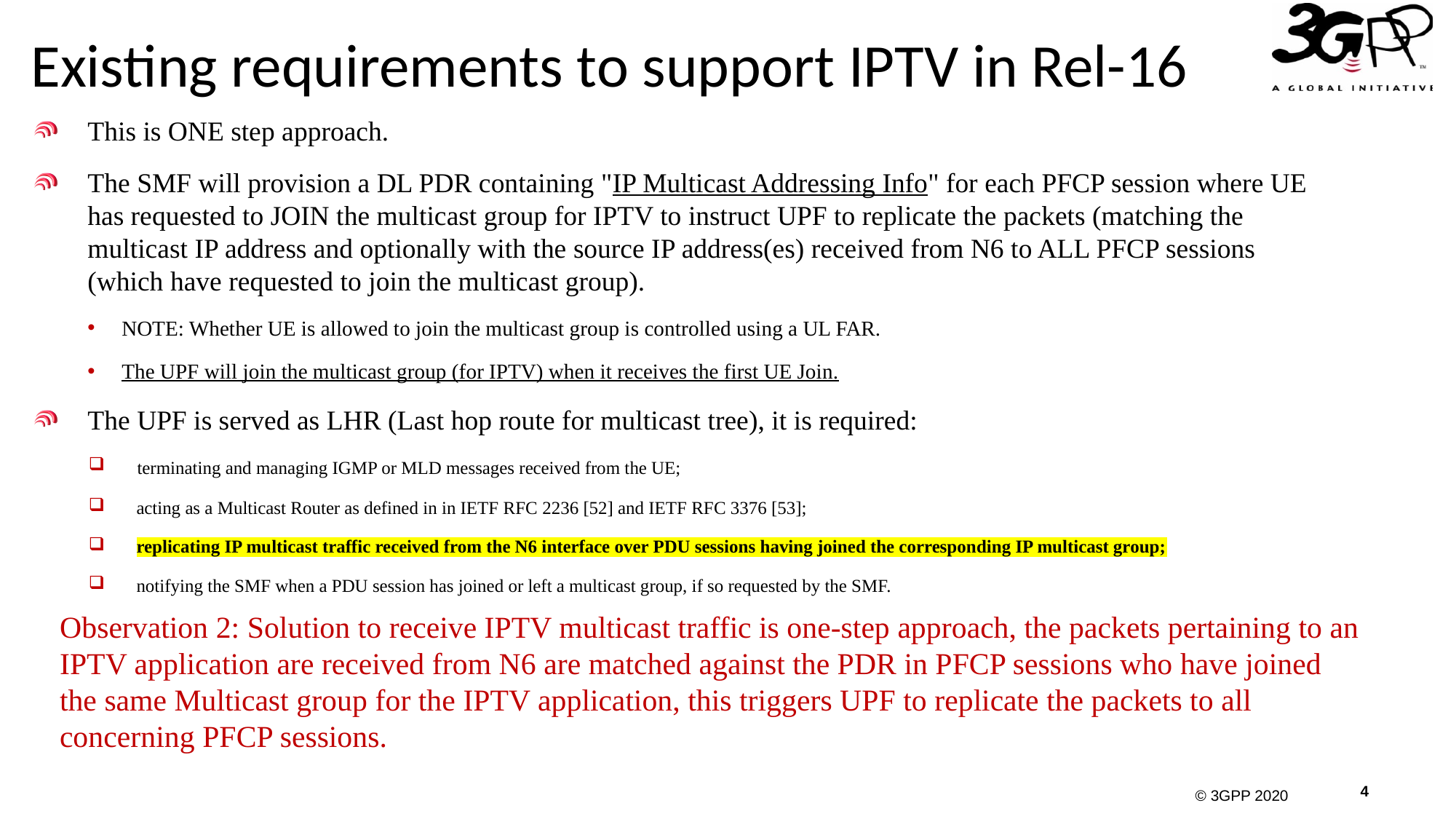

# Existing requirements to support IPTV in Rel-16
This is ONE step approach.
The SMF will provision a DL PDR containing "IP Multicast Addressing Info" for each PFCP session where UE has requested to JOIN the multicast group for IPTV to instruct UPF to replicate the packets (matching the multicast IP address and optionally with the source IP address(es) received from N6 to ALL PFCP sessions (which have requested to join the multicast group).
NOTE: Whether UE is allowed to join the multicast group is controlled using a UL FAR.
The UPF will join the multicast group (for IPTV) when it receives the first UE Join.
The UPF is served as LHR (Last hop route for multicast tree), it is required:
   terminating and managing IGMP or MLD messages received from the UE;
   acting as a Multicast Router as defined in in IETF RFC 2236 [52] and IETF RFC 3376 [53];
   replicating IP multicast traffic received from the N6 interface over PDU sessions having joined the corresponding IP multicast group;
   notifying the SMF when a PDU session has joined or left a multicast group, if so requested by the SMF.

Observation 2: Solution to receive IPTV multicast traffic is one-step approach, the packets pertaining to an IPTV application are received from N6 are matched against the PDR in PFCP sessions who have joined the same Multicast group for the IPTV application, this triggers UPF to replicate the packets to all concerning PFCP sessions.